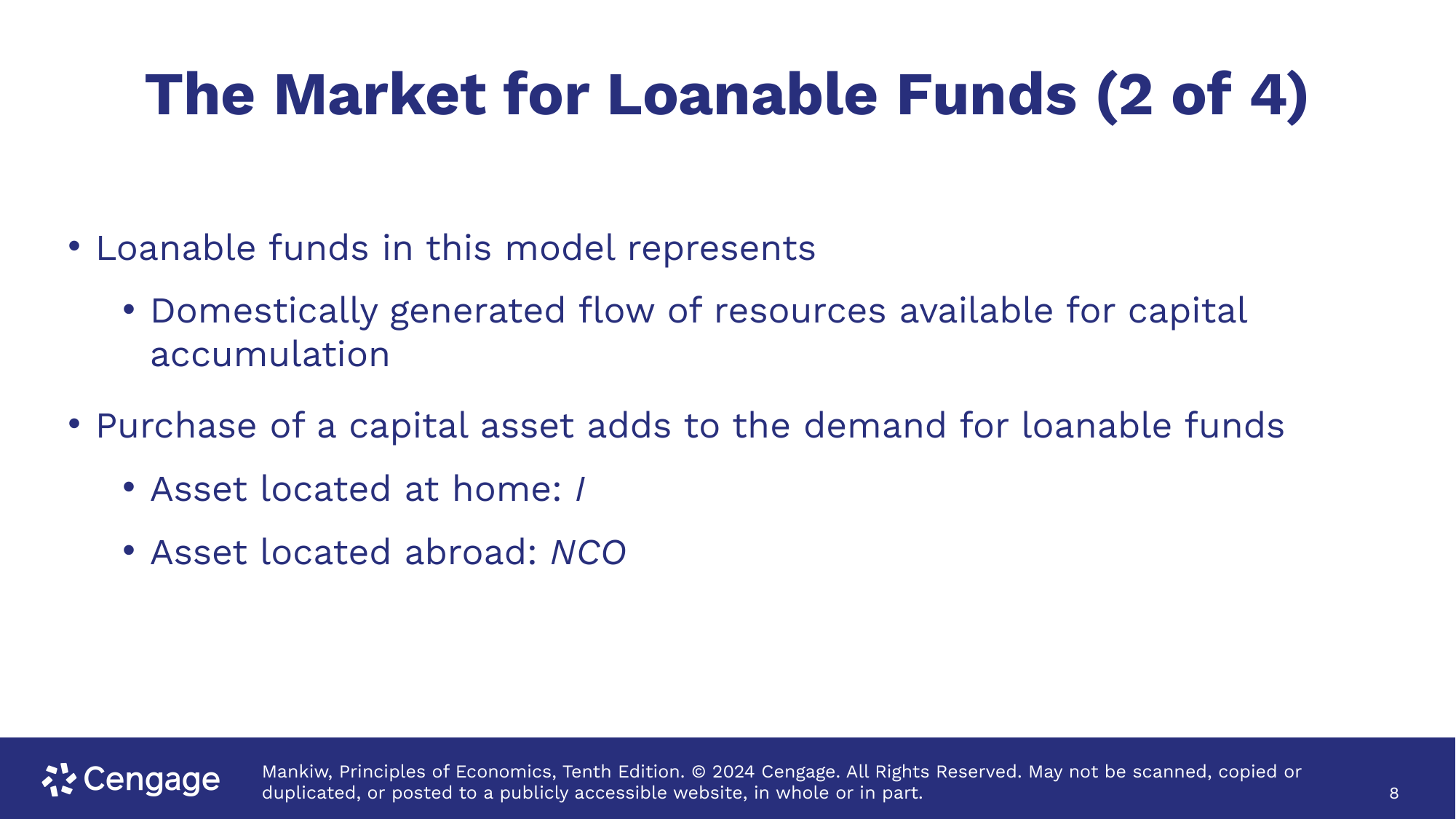

# The Market for Loanable Funds (2 of 4)
Loanable funds in this model represents
Domestically generated flow of resources available for capital accumulation
Purchase of a capital asset adds to the demand for loanable funds
Asset located at home: I
Asset located abroad: NCO